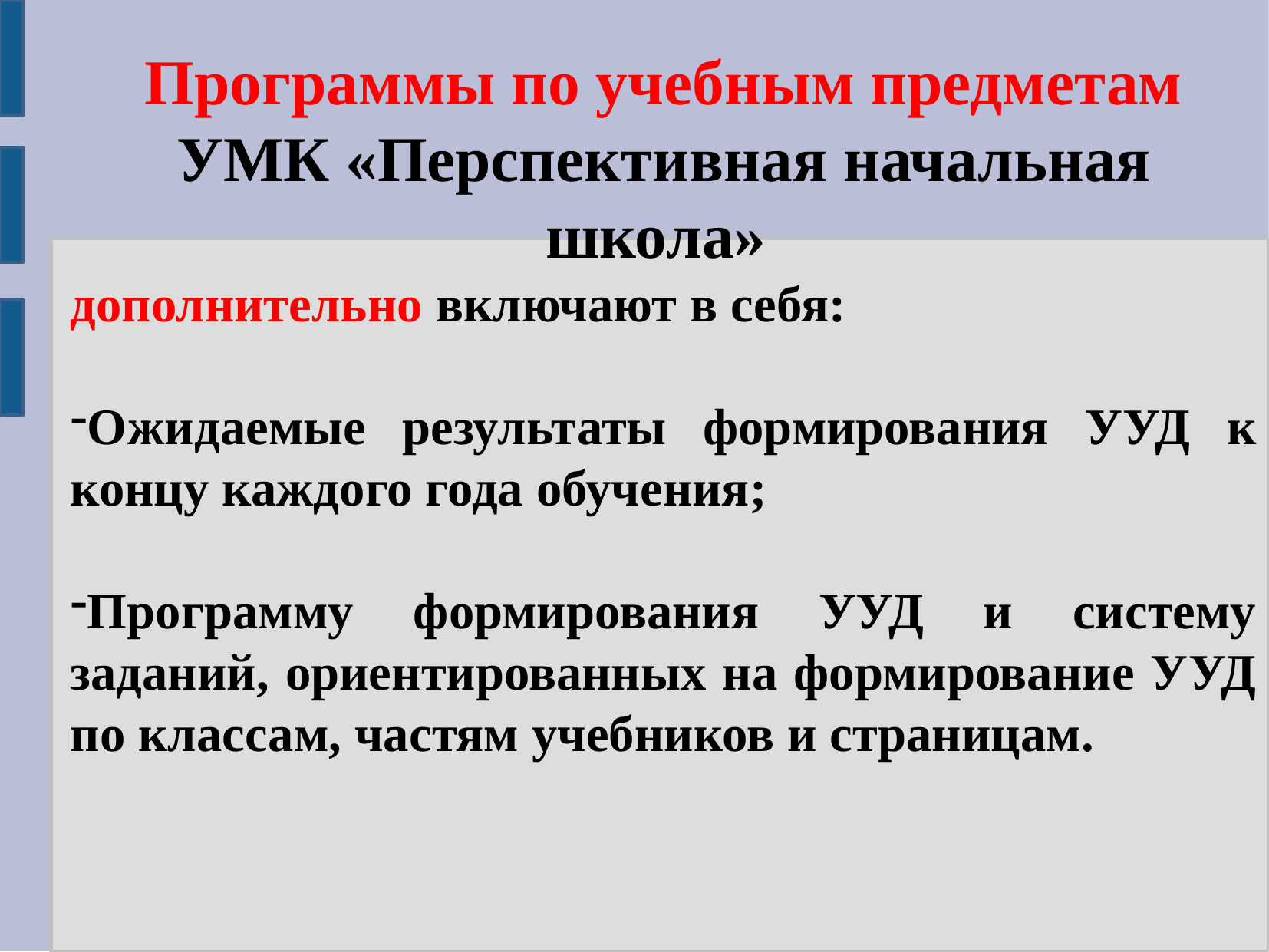

Программы по учебным предметам УМК «Перспективная начальная школа»
дополнительно включают в себя:

Ожидаемые результаты формирования УУД к концу каждого года обучения;

Программу формирования УУД и систему заданий, ориентированных на формирование УУД по классам, частям учебников и страницам.